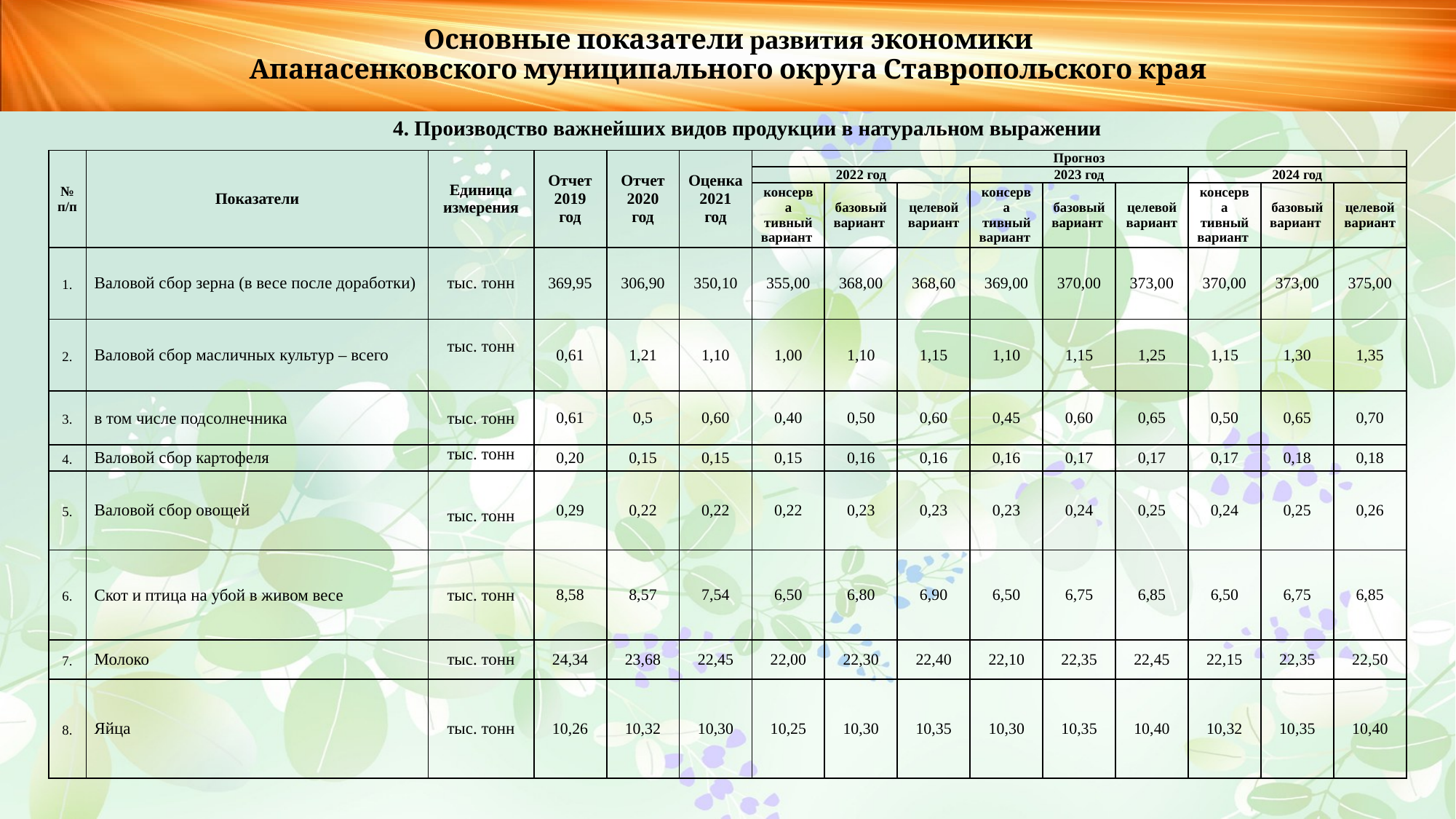

Основные показатели развития экономики
 Апанасенковского муниципального округа Ставропольского края
4. Производство важнейших видов продукции в натуральном выражении

| № п/п | Показатели | Единица измерения | Отчет 2019 год | Отчет 2020 год | Оценка 2021 год | Прогноз |  |  |  |  |  |  |  |  |
| --- | --- | --- | --- | --- | --- | --- | --- | --- | --- | --- | --- | --- | --- | --- |
|  |  |  |  |  |  | 2022 год |  |  | 2023 год |  |  | 2024 год |  |  |
|  |  |  |  |  |  | консерва тивный вариант | базовый вариант | целевой вариант | консерва тивный вариант | базовый вариант | целевой вариант | консерва тивный вариант | базовый вариант | целевой вариант |
| 1. | Валовой сбор зерна (в весе после доработки) | тыс. тонн | 369,95 | 306,90 | 350,10 | 355,00 | 368,00 | 368,60 | 369,00 | 370,00 | 373,00 | 370,00 | 373,00 | 375,00 |
| 2. | Валовой сбор масличных культур – всего | тыс. тонн | 0,61 | 1,21 | 1,10 | 1,00 | 1,10 | 1,15 | 1,10 | 1,15 | 1,25 | 1,15 | 1,30 | 1,35 |
| 3. | в том числе подсолнечника | тыс. тонн | 0,61 | 0,5 | 0,60 | 0,40 | 0,50 | 0,60 | 0,45 | 0,60 | 0,65 | 0,50 | 0,65 | 0,70 |
| 4. | Валовой сбор картофеля | тыс. тонн | 0,20 | 0,15 | 0,15 | 0,15 | 0,16 | 0,16 | 0,16 | 0,17 | 0,17 | 0,17 | 0,18 | 0,18 |
| 5. | Валовой сбор овощей | тыс. тонн | 0,29 | 0,22 | 0,22 | 0,22 | 0,23 | 0,23 | 0,23 | 0,24 | 0,25 | 0,24 | 0,25 | 0,26 |
| 6. | Скот и птица на убой в живом весе | тыс. тонн | 8,58 | 8,57 | 7,54 | 6,50 | 6,80 | 6,90 | 6,50 | 6,75 | 6,85 | 6,50 | 6,75 | 6,85 |
| 7. | Молоко | тыс. тонн | 24,34 | 23,68 | 22,45 | 22,00 | 22,30 | 22,40 | 22,10 | 22,35 | 22,45 | 22,15 | 22,35 | 22,50 |
| 8. | Яйца | тыс. тонн | 10,26 | 10,32 | 10,30 | 10,25 | 10,30 | 10,35 | 10,30 | 10,35 | 10,40 | 10,32 | 10,35 | 10,40 |